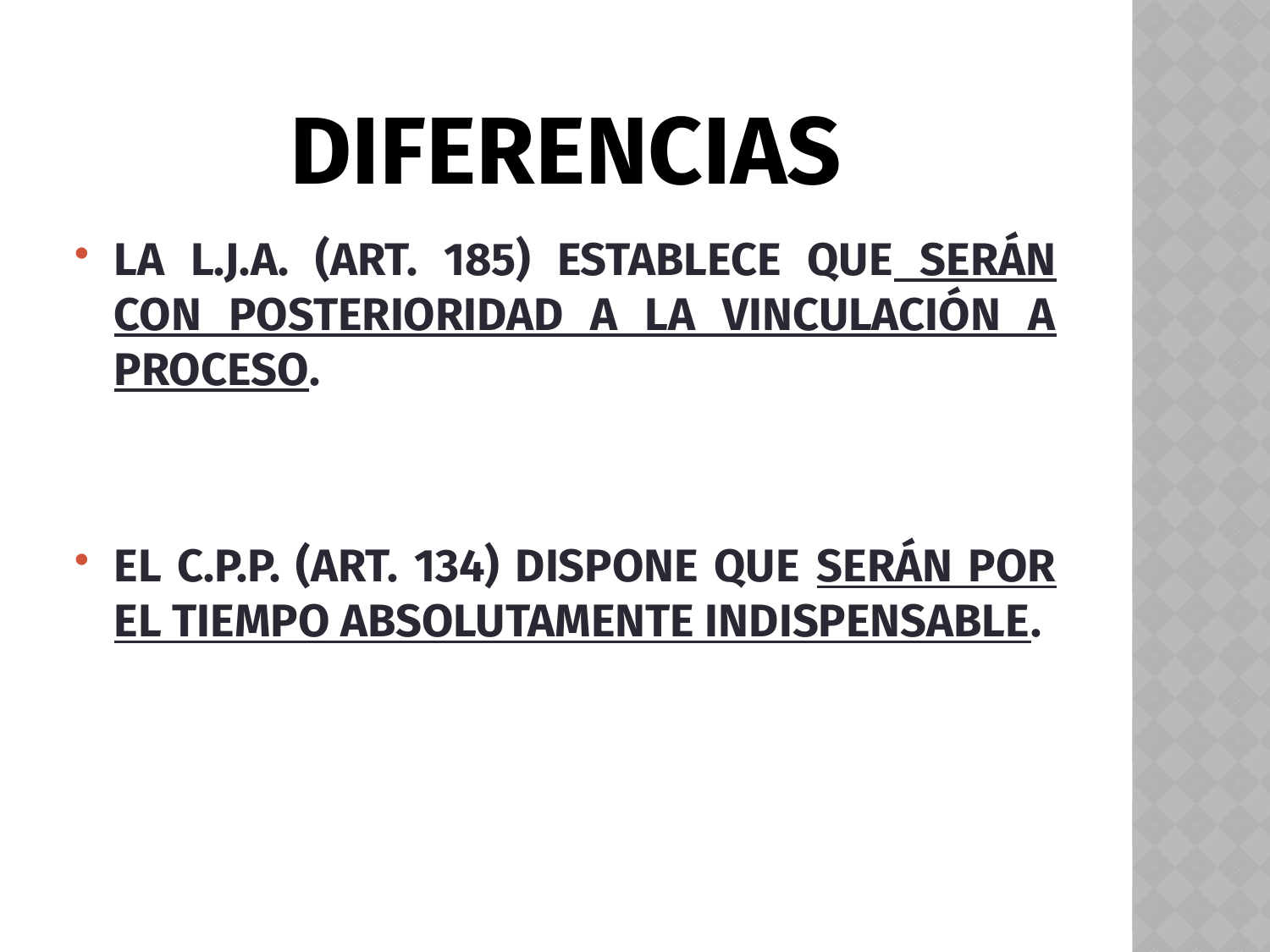

# DIFERENCIAS
LA L.J.A. (ART. 185) ESTABLECE QUE SERÁN CON POSTERIORIDAD A LA VINCULACIÓN A PROCESO.

EL C.P.P. (ART. 134) DISPONE QUE SERÁN POR EL TIEMPO ABSOLUTAMENTE INDISPENSABLE.